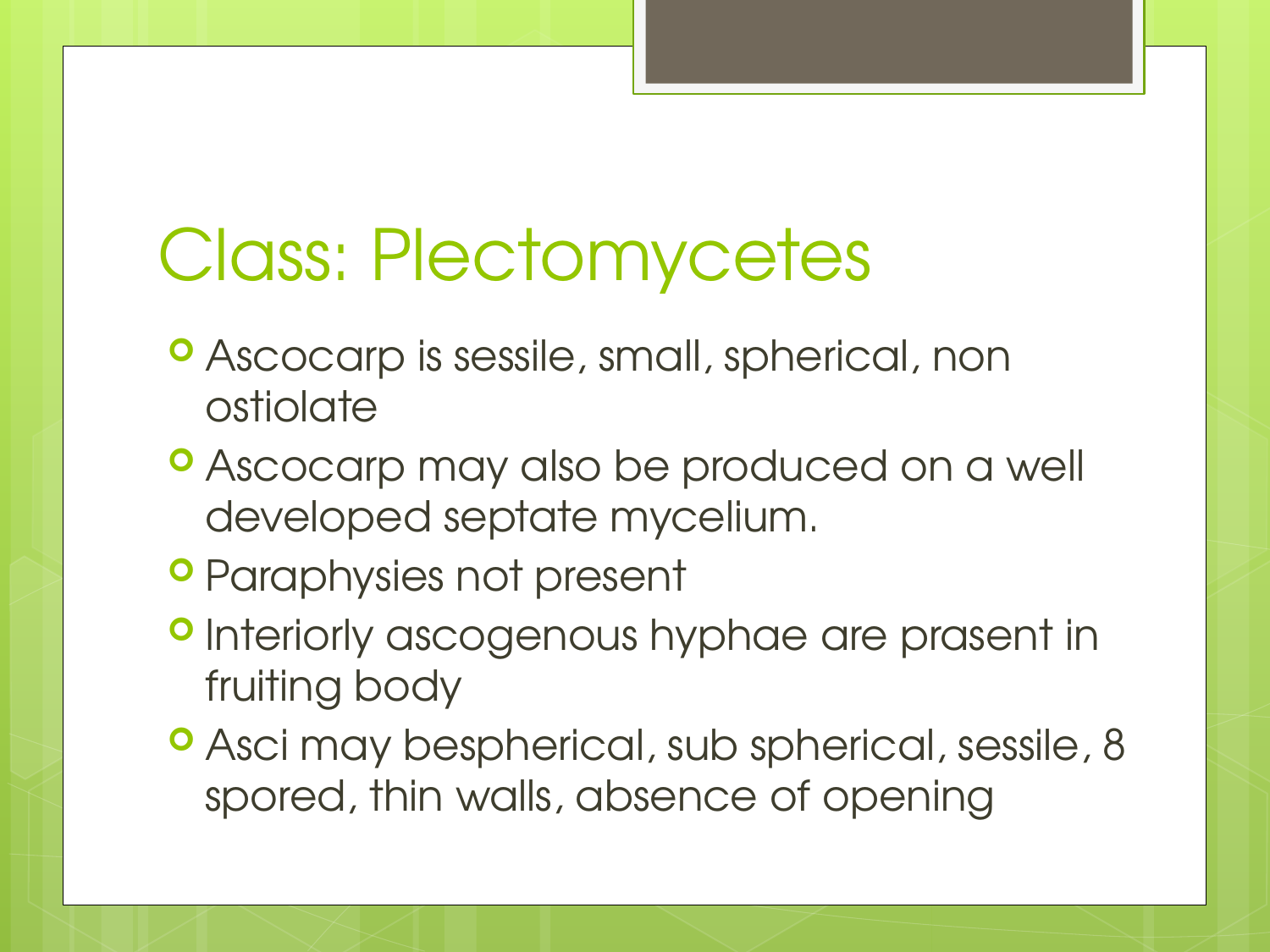

# Class: Plectomycetes
Ascocarp is sessile, small, spherical, non ostiolate
Ascocarp may also be produced on a well developed septate mycelium.
Paraphysies not present
Interiorly ascogenous hyphae are prasent in fruiting body
Asci may bespherical, sub spherical, sessile, 8 spored, thin walls, absence of opening